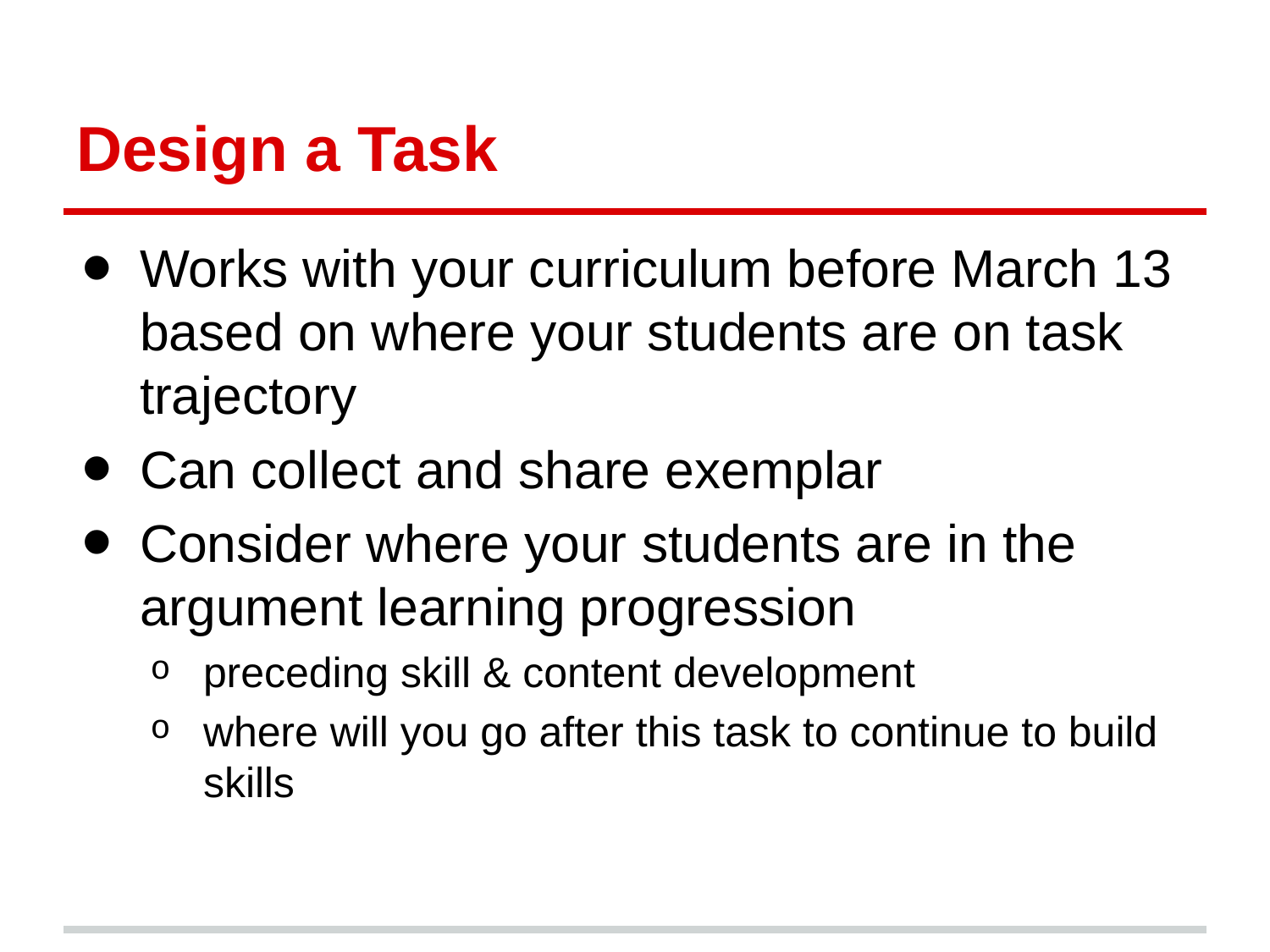

# Design a Task
Works with your curriculum before March 13 based on where your students are on task trajectory
Can collect and share exemplar
Consider where your students are in the argument learning progression
preceding skill & content development
where will you go after this task to continue to build skills